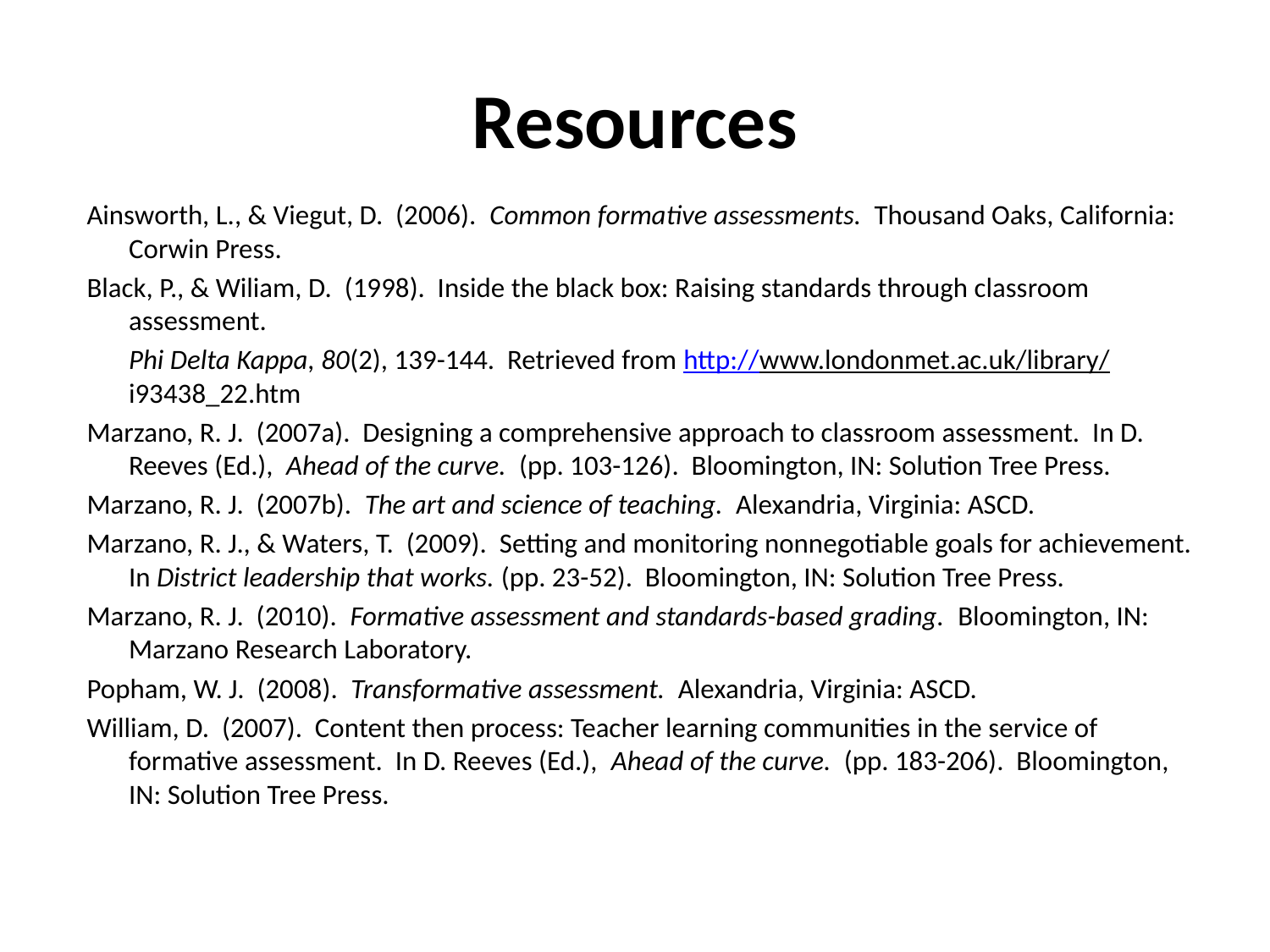

# Resources
Ainsworth, L., & Viegut, D.  (2006).  Common formative assessments.  Thousand Oaks, California: Corwin Press.
Black, P., & Wiliam, D.  (1998).  Inside the black box: Raising standards through classroom assessment.
	Phi Delta Kappa, 80(2), 139-144.  Retrieved from http://www.londonmet.ac.uk/library/ i93438_22.htm
Marzano, R. J.  (2007a).  Designing a comprehensive approach to classroom assessment.  In D. Reeves (Ed.),  Ahead of the curve.  (pp. 103-126).  Bloomington, IN: Solution Tree Press.
Marzano, R. J.  (2007b).  The art and science of teaching.  Alexandria, Virginia: ASCD.
Marzano, R. J., & Waters, T.  (2009).  Setting and monitoring nonnegotiable goals for achievement.  In District leadership that works. (pp. 23-52).  Bloomington, IN: Solution Tree Press.
Marzano, R. J.  (2010).  Formative assessment and standards-based grading.  Bloomington, IN: Marzano Research Laboratory.
Popham, W. J.  (2008).  Transformative assessment.  Alexandria, Virginia: ASCD.
William, D.  (2007).  Content then process: Teacher learning communities in the service of formative assessment.  In D. Reeves (Ed.),  Ahead of the curve.  (pp. 183-206).  Bloomington, IN: Solution Tree Press.